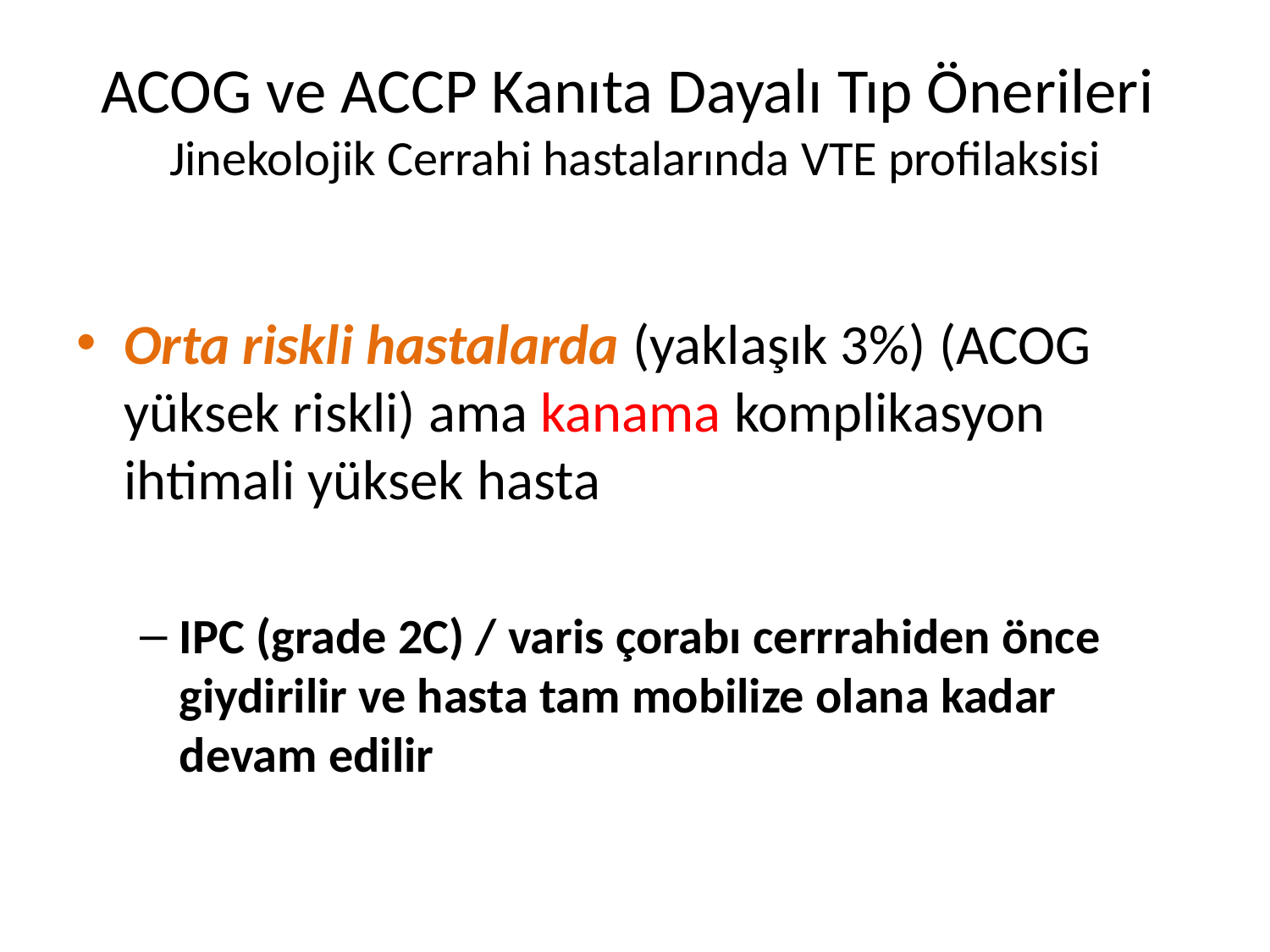

# ACOG ve ACCP Kanıta Dayalı Tıp Önerileri Jinekolojik Cerrahi hastalarında VTE profilaksisi

Orta riskli hastalarda (yaklaşık 3%) (ACOG yüksek riskli) ama kanama komplikasyon ihtimali yüksek hasta

IPC (grade 2C) / varis çorabı cerrrahiden önce giydirilir ve hasta tam mobilize olana kadar devam edilir